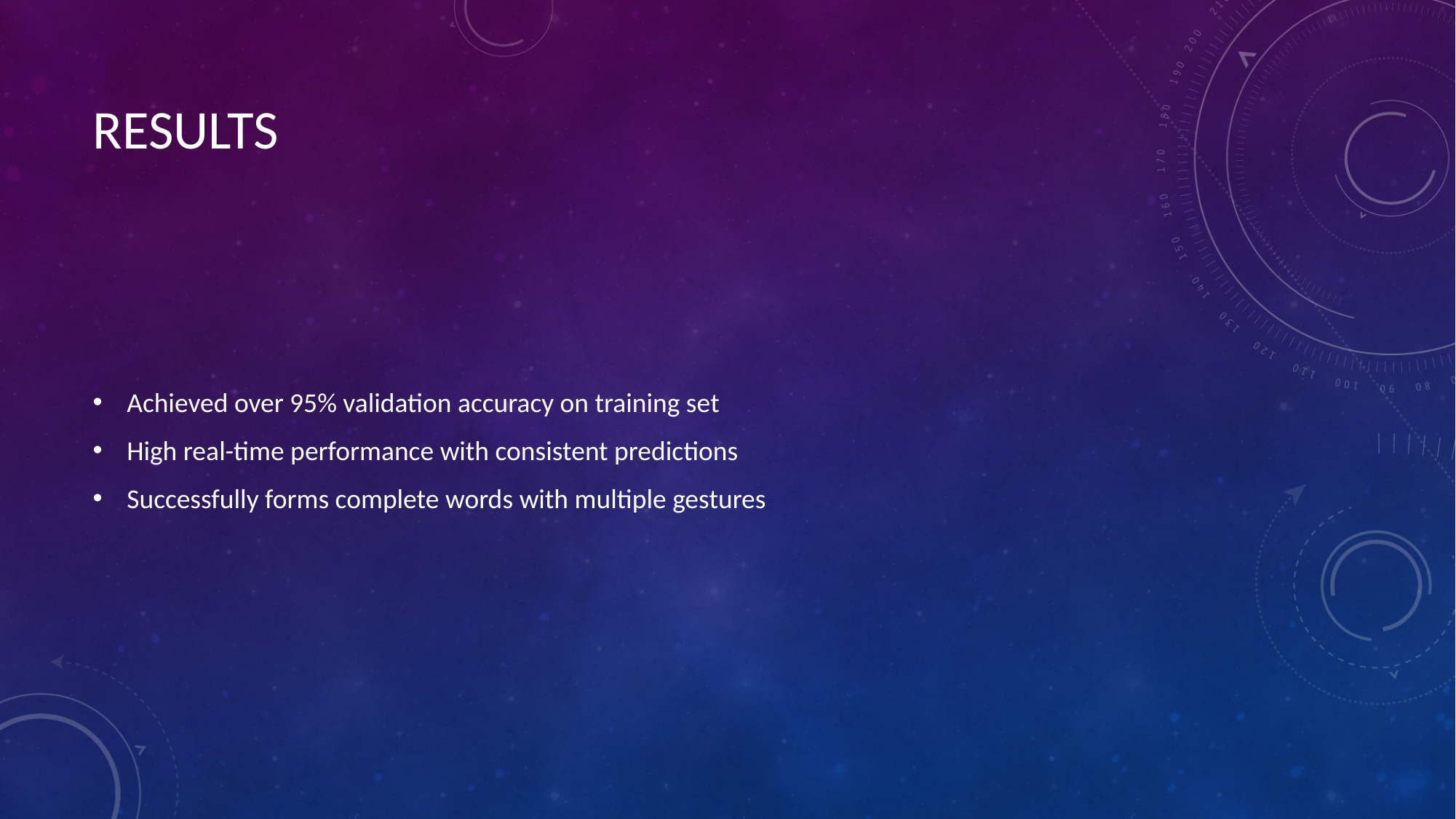

# Results
Achieved over 95% validation accuracy on training set
High real-time performance with consistent predictions
Successfully forms complete words with multiple gestures